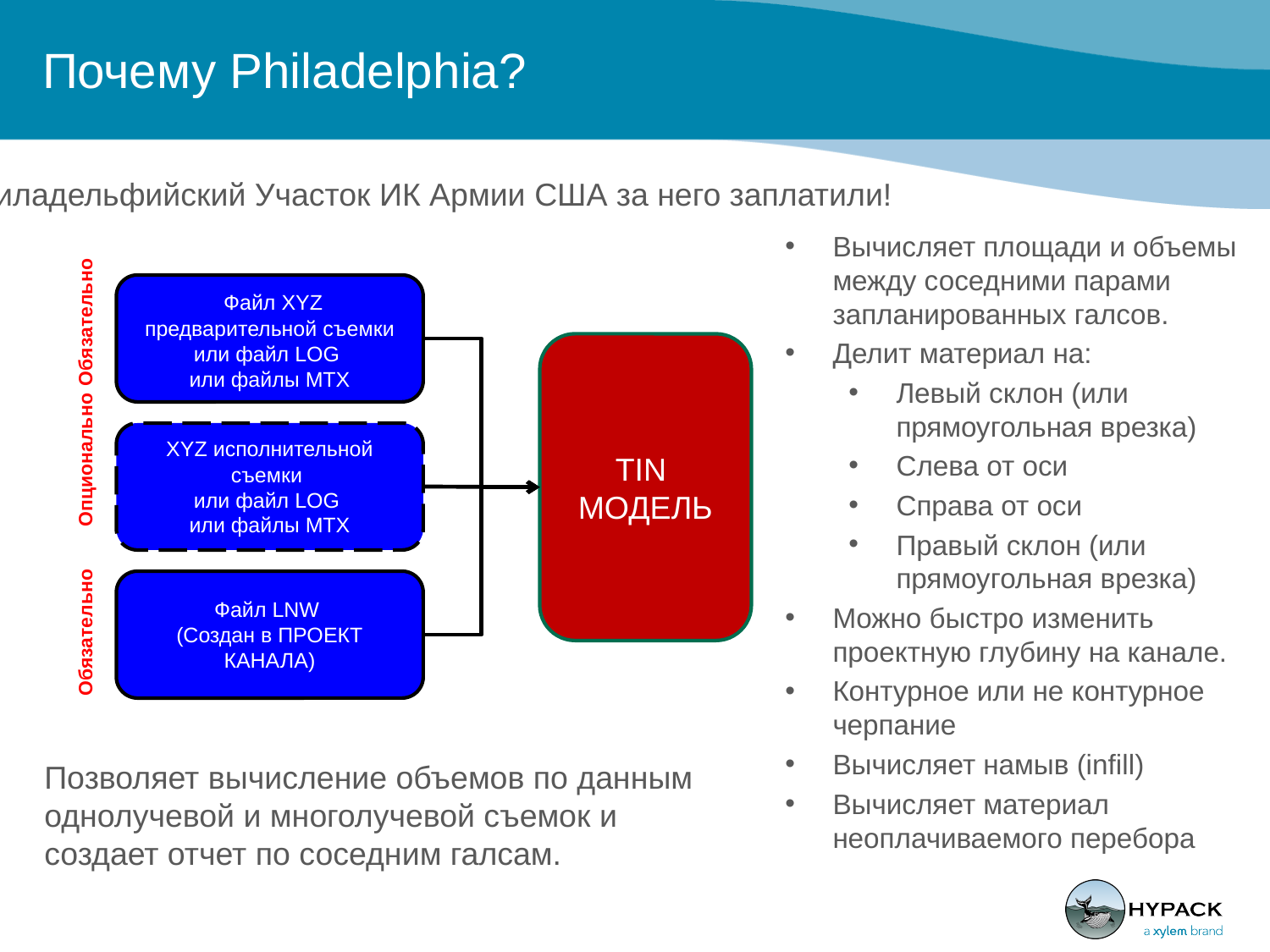

# Почему Philadelphia?
Потому что Филадельфийский Участок ИК Армии США за него заплатили!
Вычисляет площади и объемы между соседними парами запланированных галсов.
Делит материал на:
Левый склон (или прямоугольная врезка)
Слева от оси
Справа от оси
Правый склон (или прямоугольная врезка)
Можно быстро изменить проектную глубину на канале.
Контурное или не контурное черпание
Вычисляет намыв (infill)
Вычисляет материал неоплачиваемого перебора
 Файл XYZ предварительной съемки
или файл LOG
или файлы MTX
Обязательно
TIN
МОДЕЛЬ
XYZ исполнительной съемки
или файл LOG
или файлы MTX
Опционально
Файл LNW
(Создан в ПРОЕКТ КАНАЛА)
Обязательно
Позволяет вычисление объемов по данным однолучевой и многолучевой съемок и создает отчет по соседним галсам.